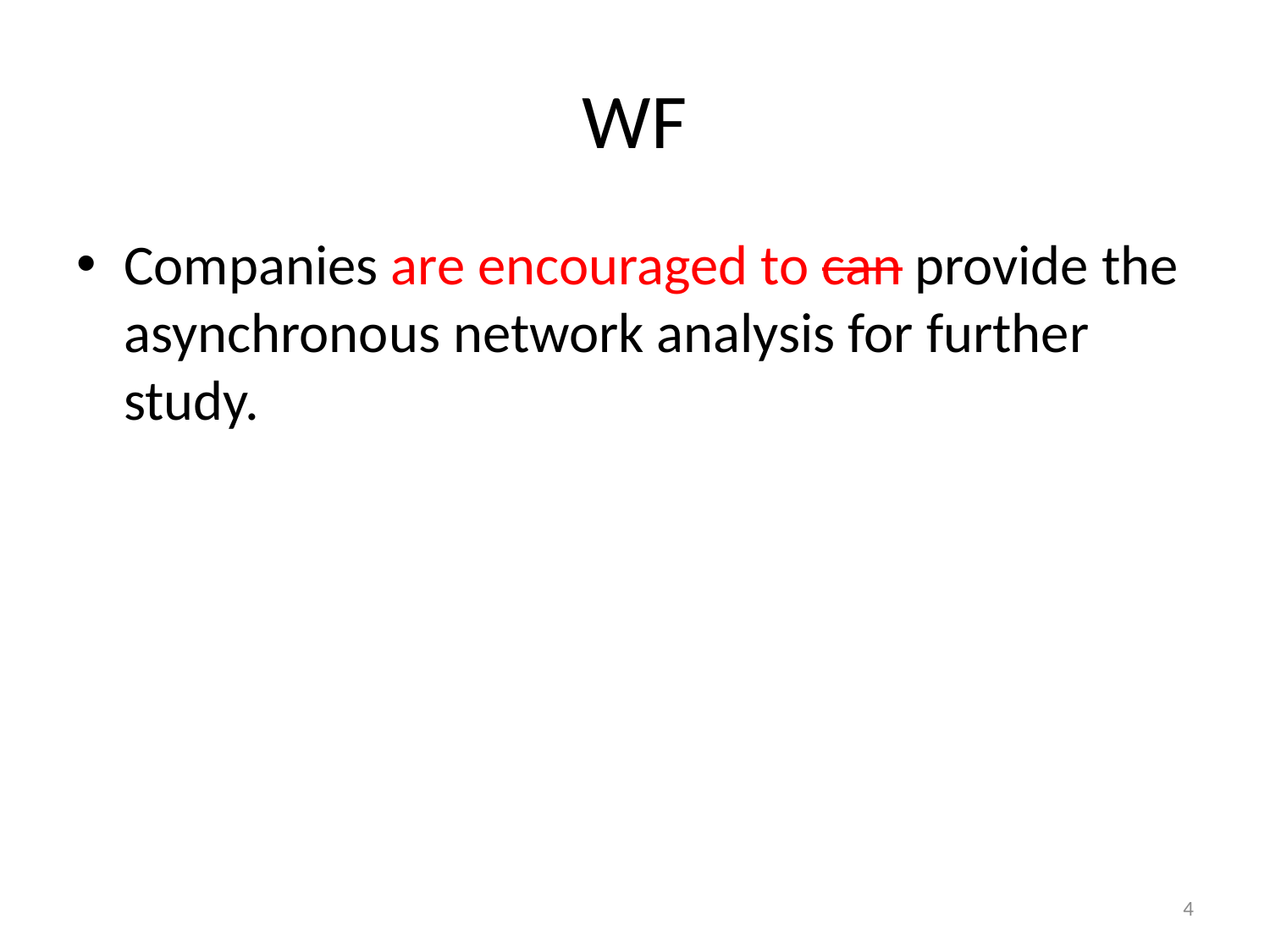

# WF
Companies are encouraged to can provide the asynchronous network analysis for further study.

4